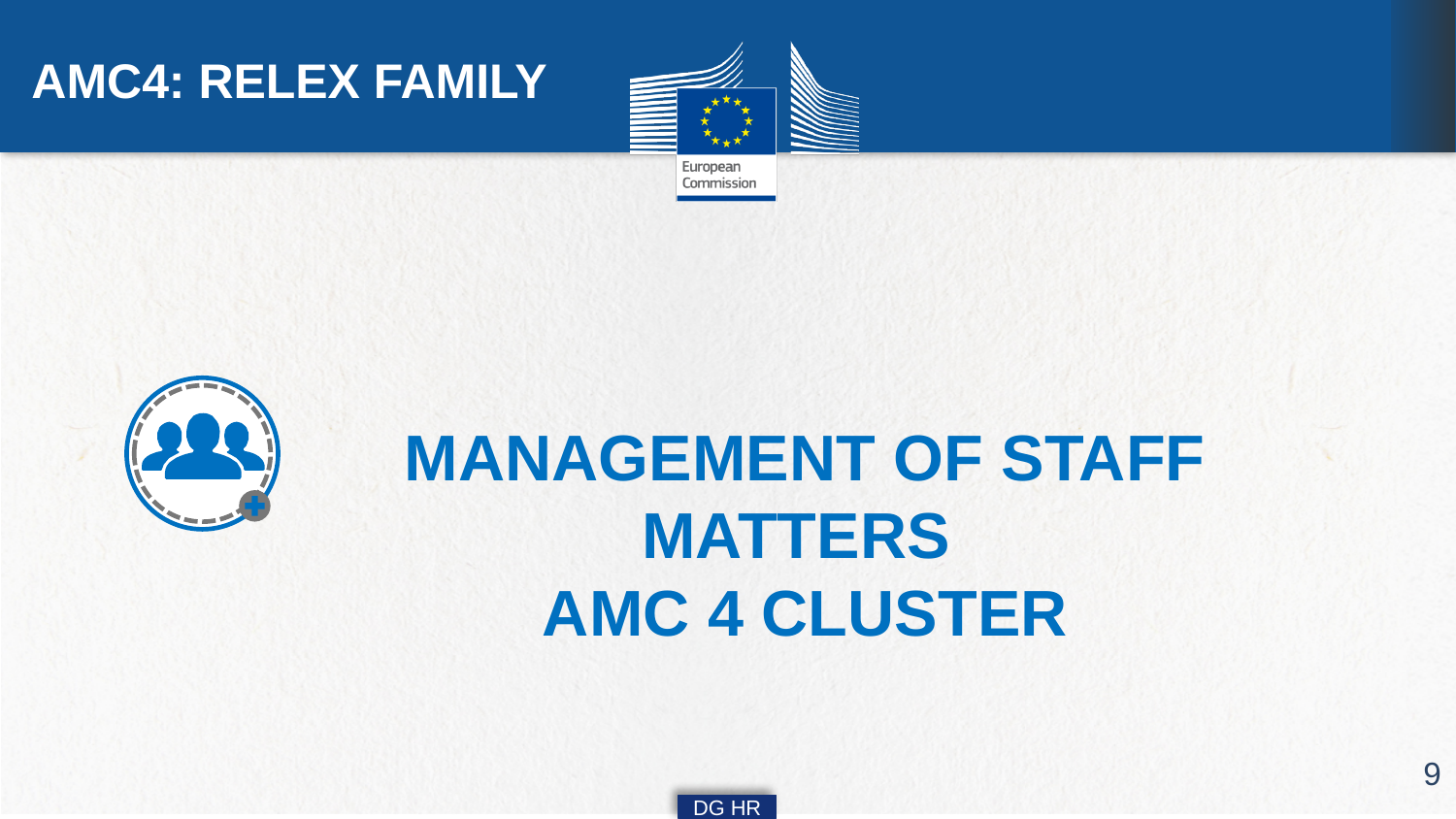

AMC4: RELEX FAMILY

Management of staff matters
AMC 4 Cluster
9